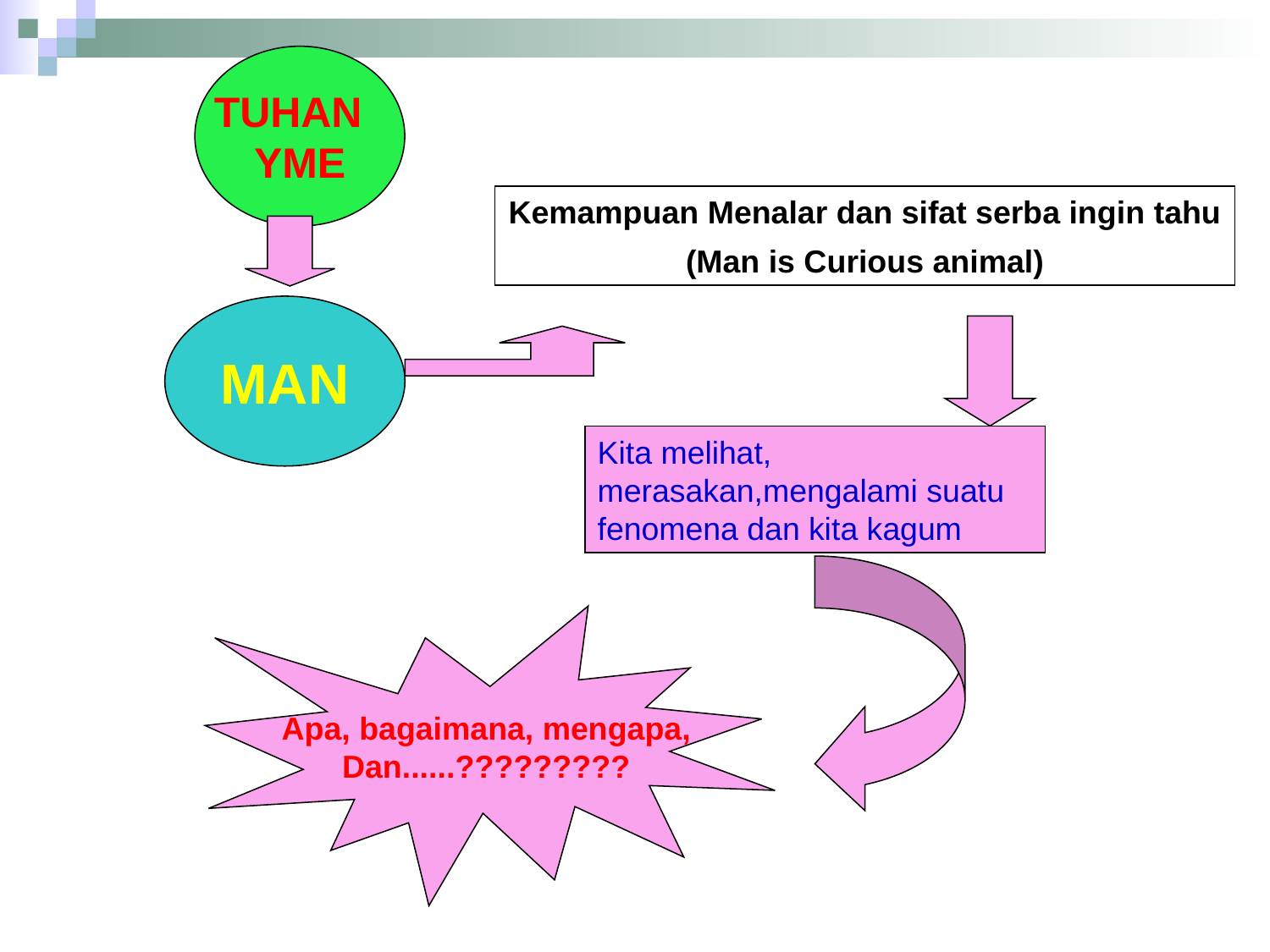

TUHAN
YME
Kemampuan Menalar dan sifat serba ingin tahu
(Man is Curious animal)

MAN

Kita melihat, merasakan,mengalami suatu fenomena dan kita kagum

Apa, bagaimana, mengapa,
Dan......?????????